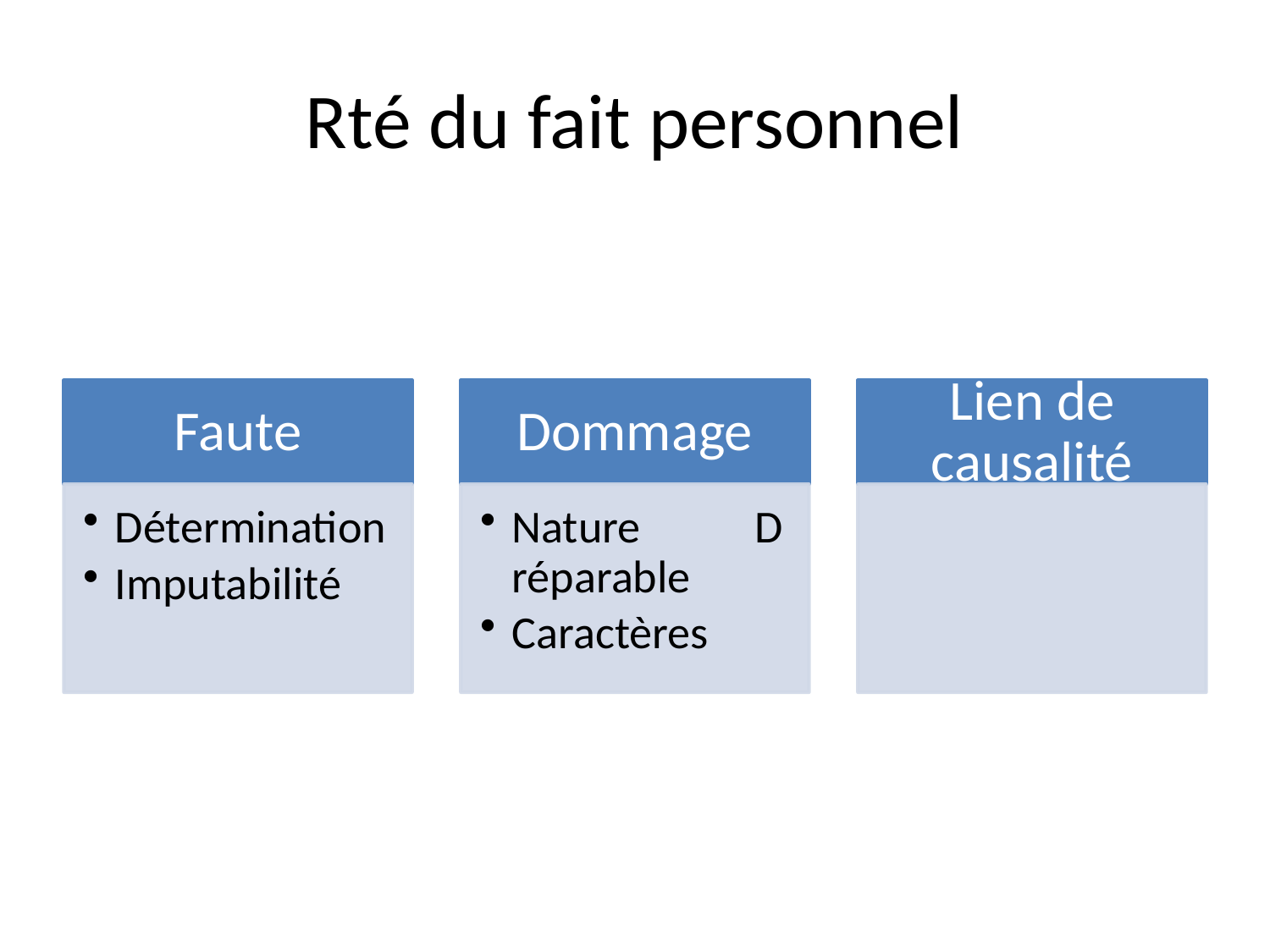

# Rté du fait personnel
Faute
Détermination
Imputabilité
Dommage
Nature D réparable
Caractères
Lien de causalité